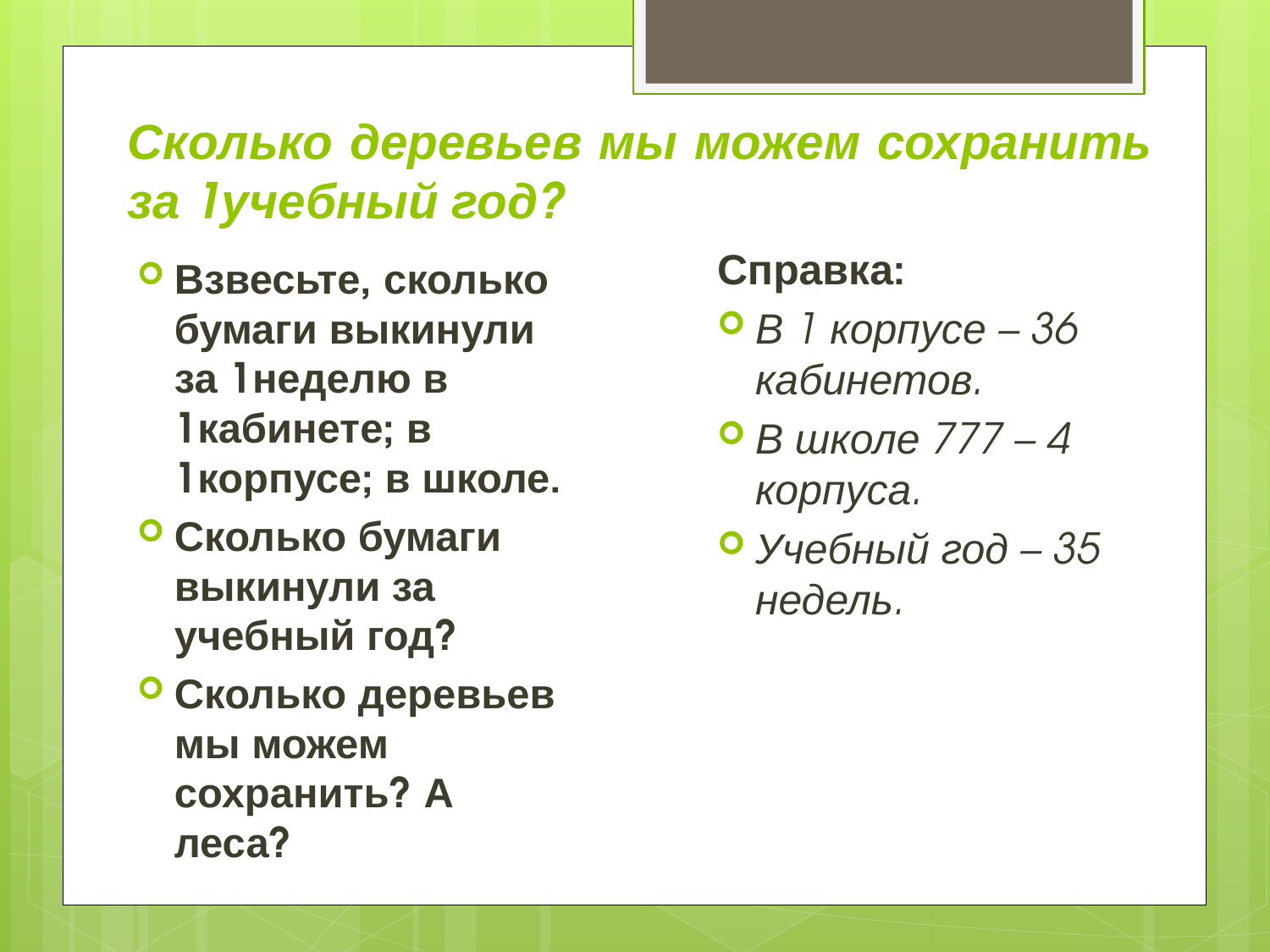

# Сколько деревьев мы можем сохранить за 1учебный год?
Справка:
В 1 корпусе – 36 кабинетов.
В школе 777 – 4 корпуса.
Учебный год – 35 недель.

Взвесьте, сколько бумаги выкинули за 1неделю в 1кабинете; в 1корпусе; в школе.
Сколько бумаги выкинули за учебный год?
Сколько деревьев мы можем сохранить? А леса?